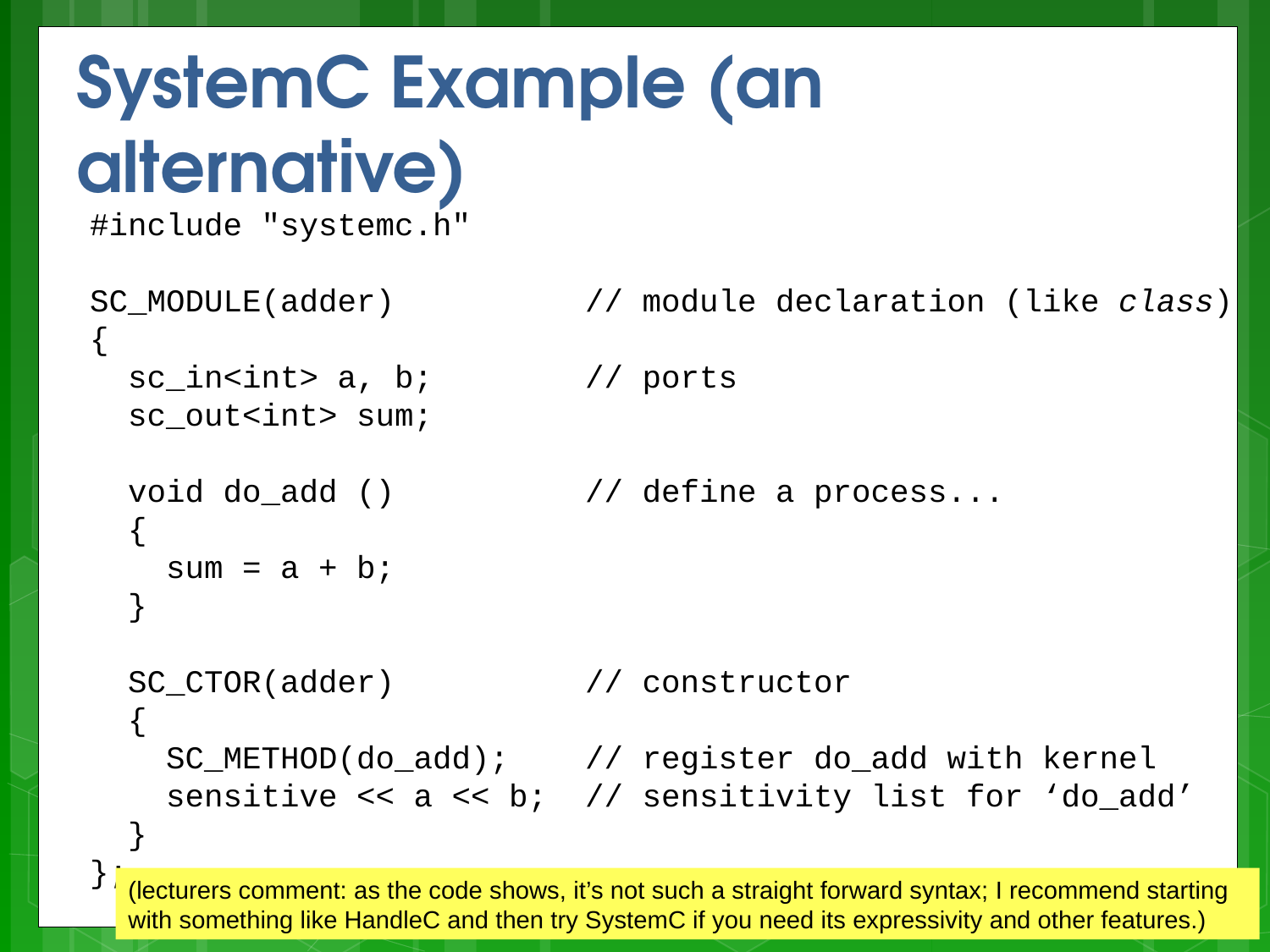

# SystemC Example (an alternative)
#include "systemc.h"

SC_MODULE(adder)          // module declaration (like class)
{
  sc_in<int> a, b;        // ports
  sc_out<int> sum;

  void do_add ()          // define a process...
  {
    sum = a + b;
  }

  SC_CTOR(adder)          // constructor
  {
    SC_METHOD(do_add);    // register do_add with kernel
    sensitive << a << b;  // sensitivity list for ‘do_add’
  }
};
(lecturers comment: as the code shows, it’s not such a straight forward syntax; I recommend starting with something like HandleC and then try SystemC if you need its expressivity and other features.)